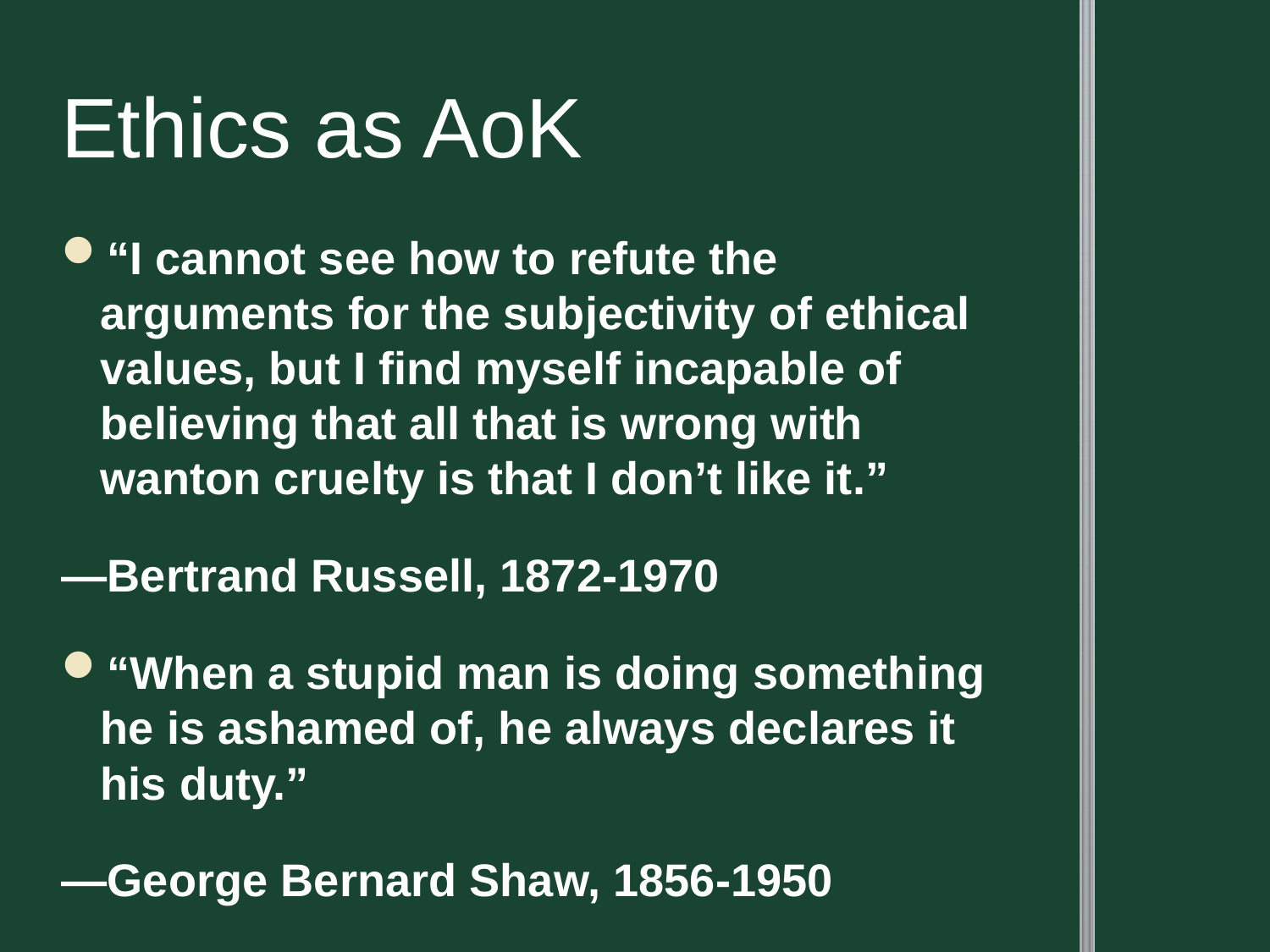

# Ethics as AoK
“I cannot see how to refute the arguments for the subjectivity of ethical values, but I find myself incapable of believing that all that is wrong with wanton cruelty is that I don’t like it.”
—Bertrand Russell, 1872-1970
“When a stupid man is doing something he is ashamed of, he always declares it his duty.”
—George Bernard Shaw, 1856-1950